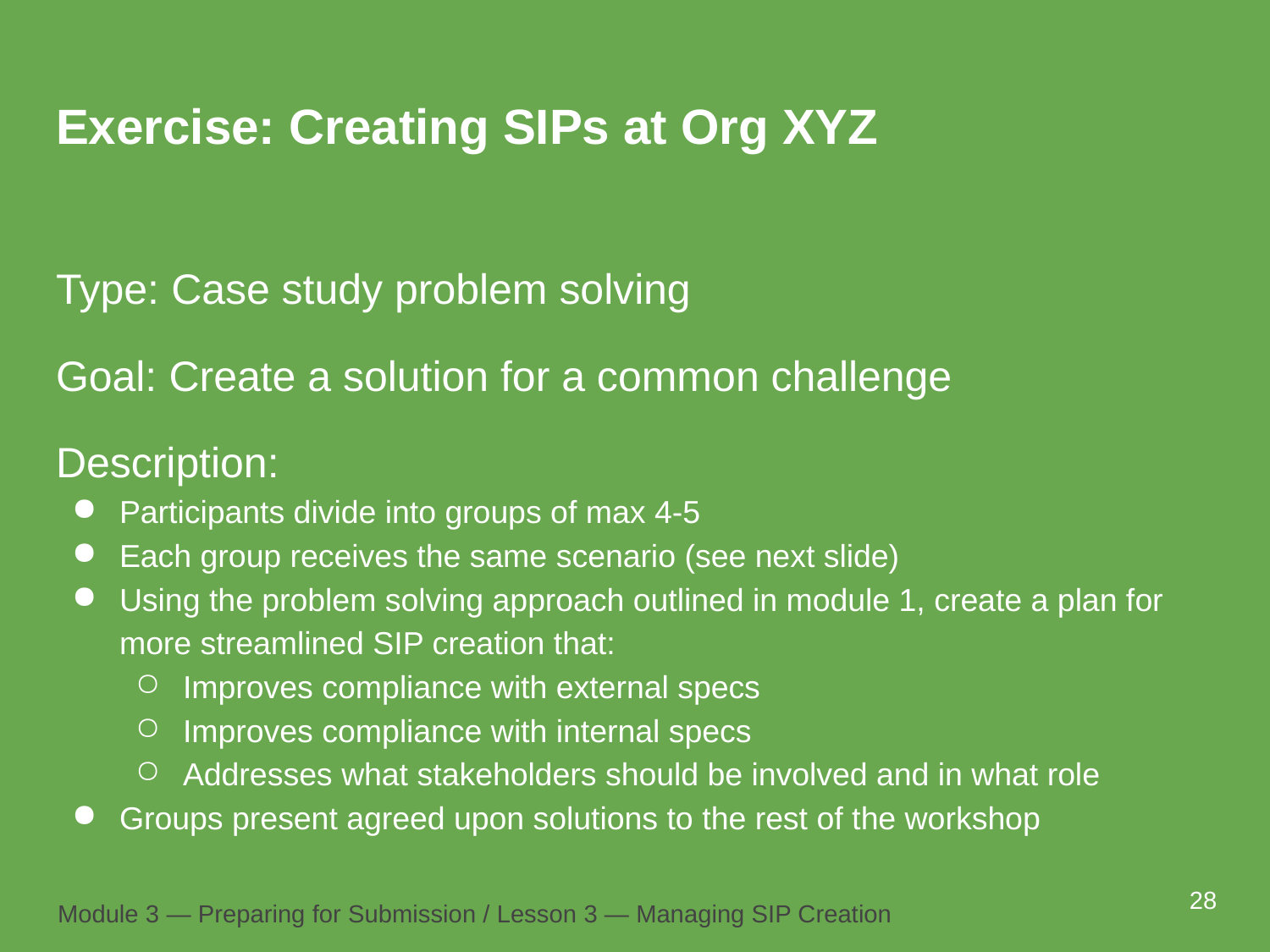

# Exercise: Creating SIPs at Org XYZ
Type: Case study problem solving
Goal: Create a solution for a common challenge
Description:
Participants divide into groups of max 4-5
Each group receives the same scenario (see next slide)
Using the problem solving approach outlined in module 1, create a plan for more streamlined SIP creation that:
Improves compliance with external specs
Improves compliance with internal specs
Addresses what stakeholders should be involved and in what role
Groups present agreed upon solutions to the rest of the workshop
28
Module 3 — Preparing for Submission / Lesson 3 — Managing SIP Creation